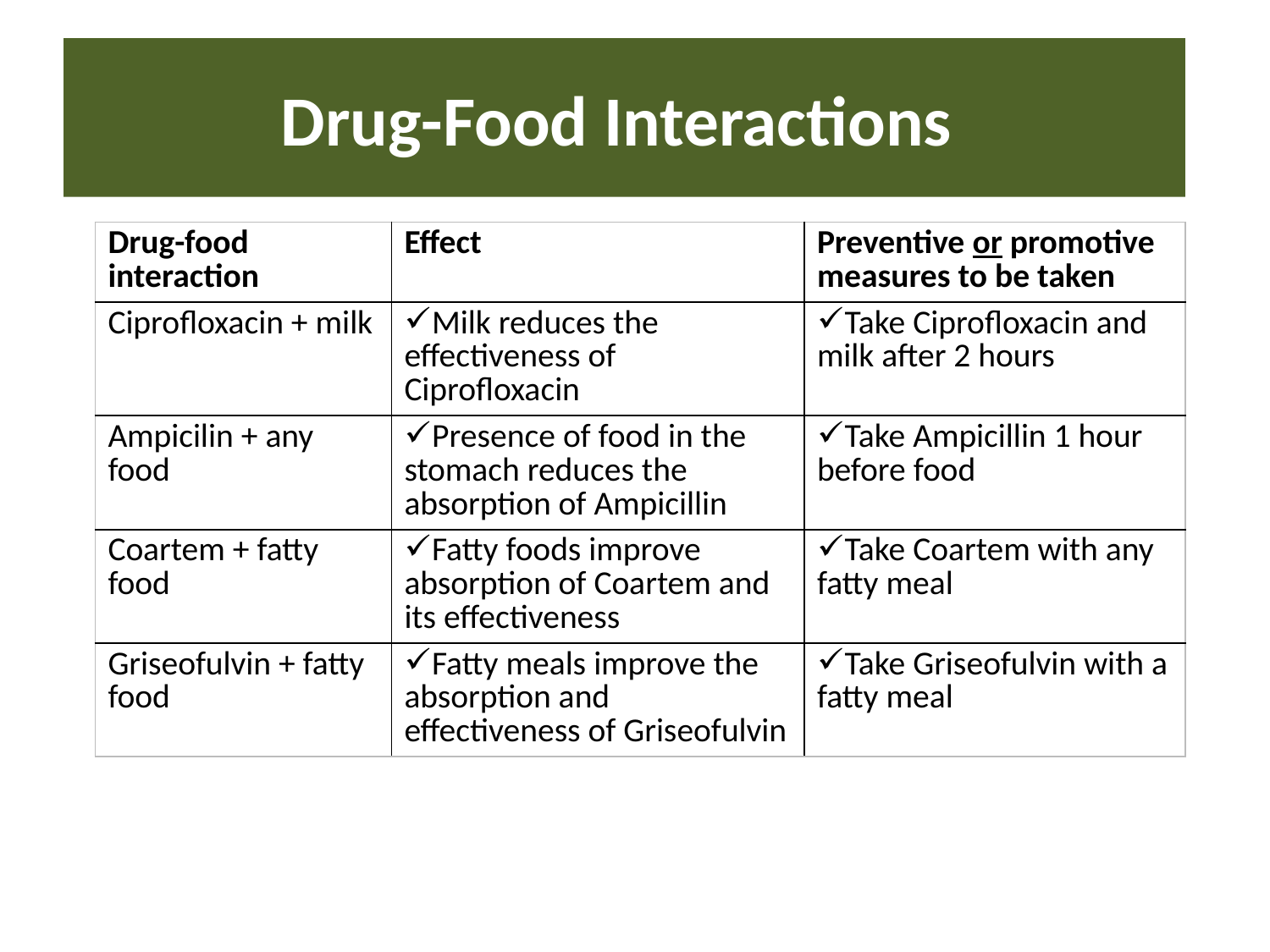

# Drug-Food Interactions
| Drug-food interaction | Effect | Preventive or promotive measures to be taken |
| --- | --- | --- |
| Ciprofloxacin + milk | Milk reduces the effectiveness of Ciprofloxacin | Take Ciprofloxacin and milk after 2 hours |
| Ampicilin + any food | Presence of food in the stomach reduces the absorption of Ampicillin | Take Ampicillin 1 hour before food |
| Coartem + fatty food | Fatty foods improve absorption of Coartem and its effectiveness | Take Coartem with any fatty meal |
| Griseofulvin + fatty food | Fatty meals improve the absorption and effectiveness of Griseofulvin | Take Griseofulvin with a fatty meal |